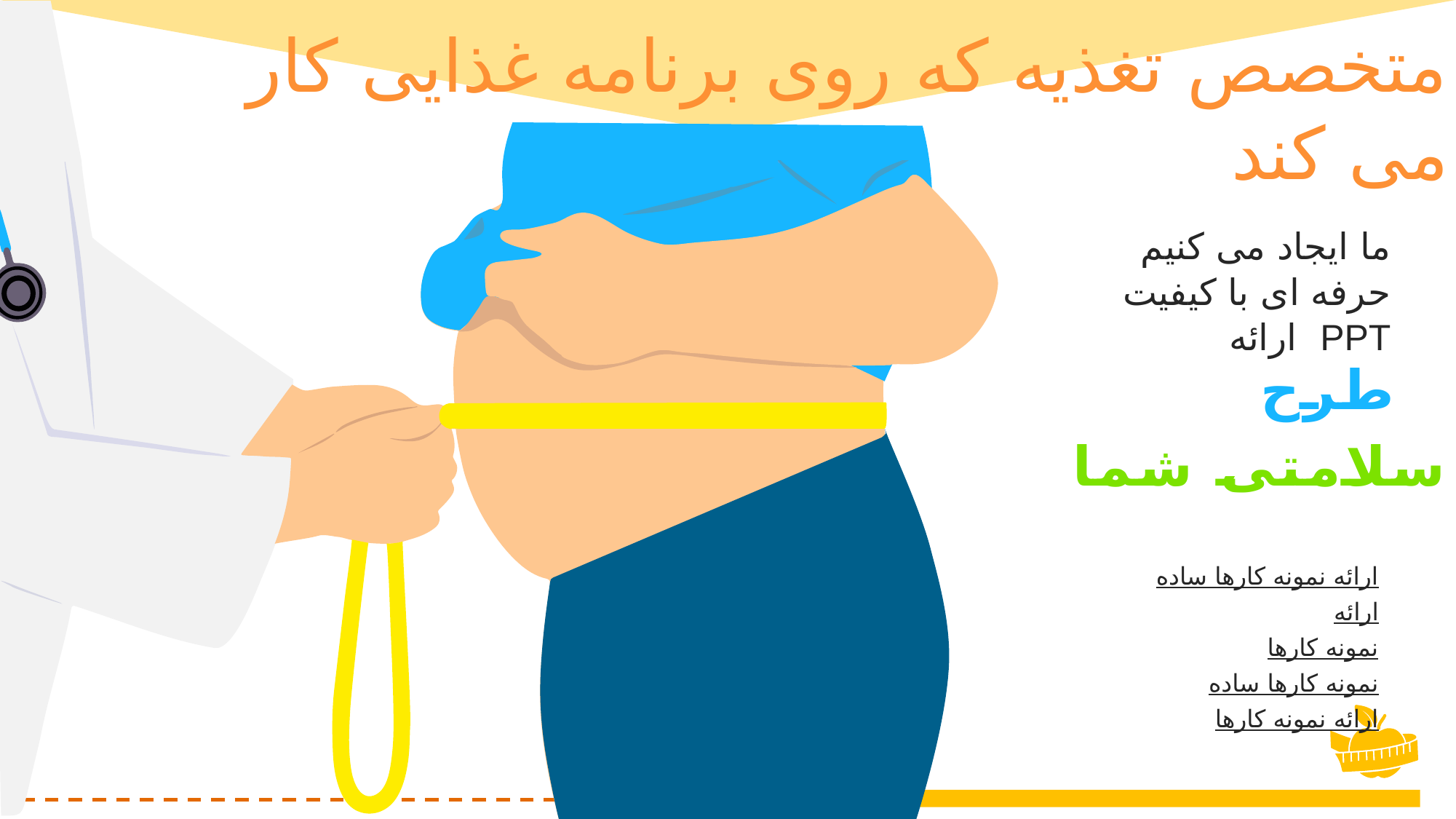

متخصص تغذیه که روی برنامه غذایی کار می کند
ما ایجاد می کنیم حرفه ای با کیفیت ارائه  PPT
طرح
سلامتی شما
ارائه نمونه کارها ساده
ارائه
نمونه کارها
نمونه کارها ساده
ارائه نمونه کارها